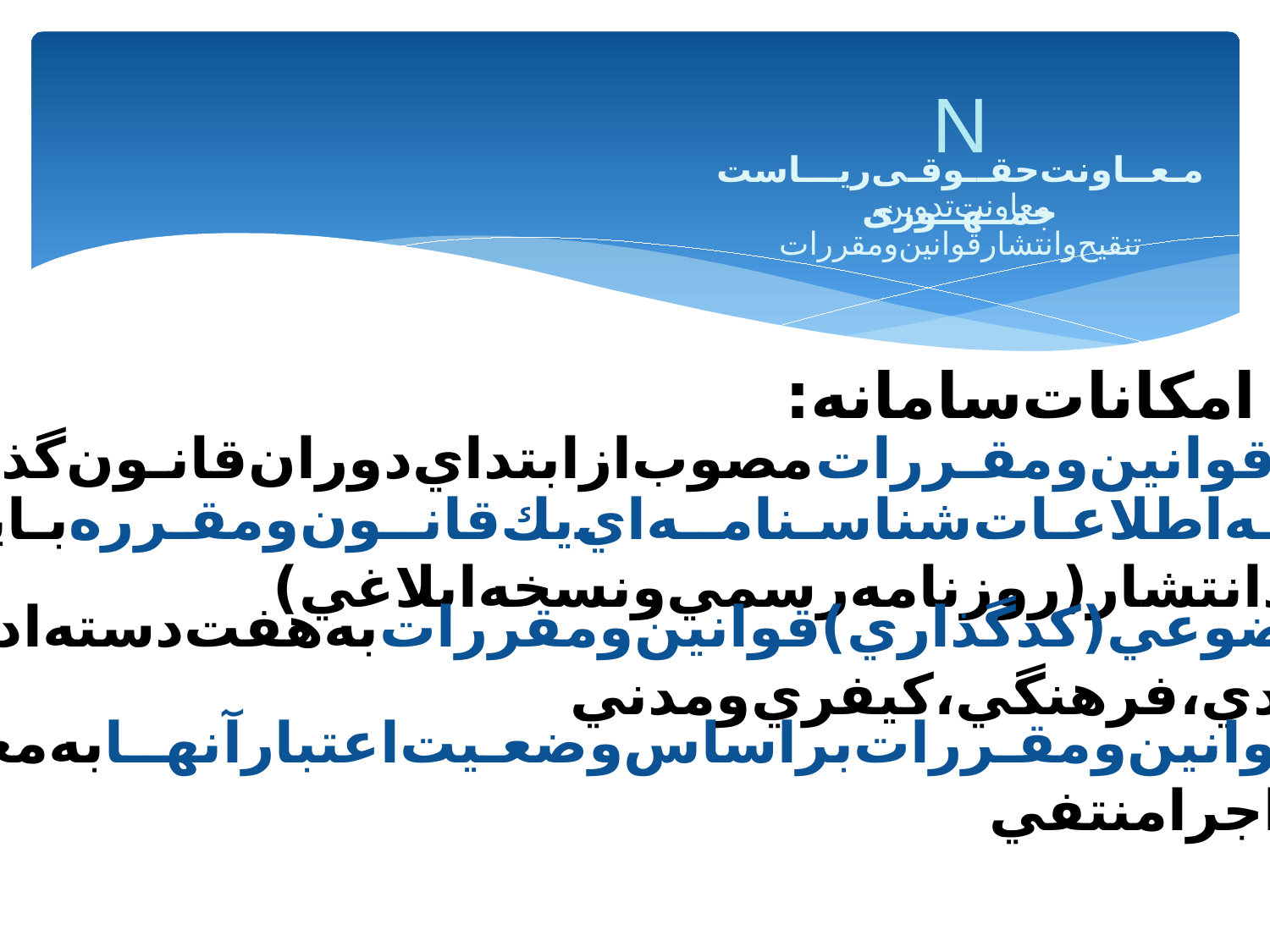

N
مـعــاونت‌حقــوقـی‌ریـــاست‌جمــهــوری
معاونت‌تدوین، تنقیح‌و‌انتشار‌قوانین‌و‌مقررات
امکانات‌سامانه:
1. ثبت‌كليـه‌قوانين‌ومقـررات‌مصوب‌ازابتداي‌دوران‌قانـون‌گذاري‌درايـران
2. ورودكليــه‌اطلاعـات‌شناسـنامــه‌اي‌يك‌قانــون‌و‌مقـرره‌بـاپــاي‌بـنــدي
كـامل‌به‌سند‌انتشار(روزنامه‌رسمي‌و‌نسخه‌ابلاغي)
3. تفكيك‌موضوعي‌(كدگذاري)قوانين‌ومقررات‌به‌هفت‌دسته‌اداري،اساسي،
 مالی،اقتصادي،فرهنگي،كيفري‌و‌مدني

4. تفكيك‌قــوانين‌و‌مقـررات‌‌براساس‌وضعـيت‌اعتبار‌آنهــا‌به‌معتبر،‌مــوقت،
آزمايشي‌وبااجرامنتفي